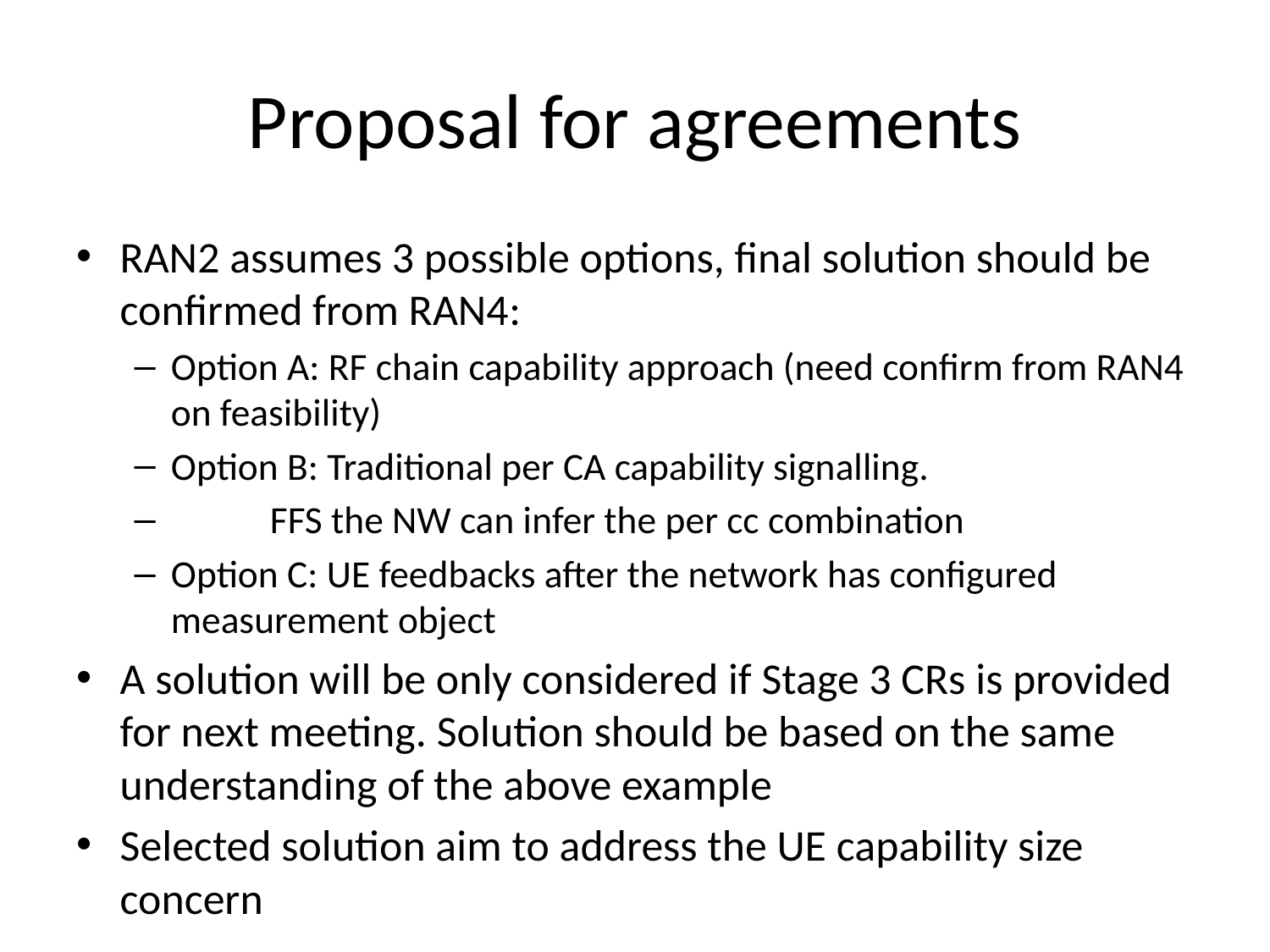

# Proposal for agreements
RAN2 assumes 3 possible options, final solution should be confirmed from RAN4:
Option A: RF chain capability approach (need confirm from RAN4 on feasibility)
Option B: Traditional per CA capability signalling.
	FFS the NW can infer the per cc combination
Option C: UE feedbacks after the network has configured measurement object
A solution will be only considered if Stage 3 CRs is provided for next meeting. Solution should be based on the same understanding of the above example
Selected solution aim to address the UE capability size concern